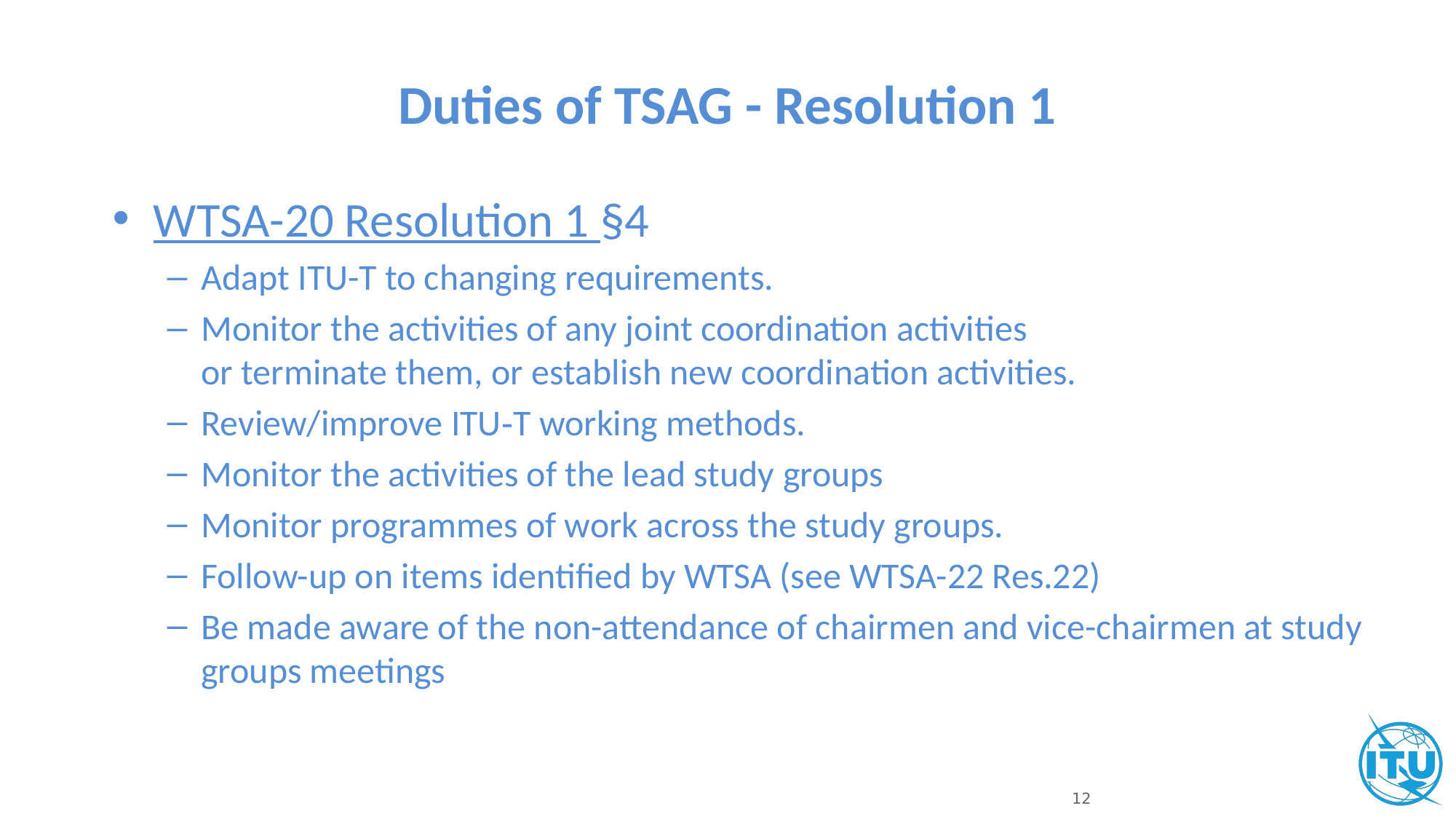

# Duties of TSAG - Resolution 1
WTSA-20 Resolution 1 §4
Adapt ITU-T to changing requirements.
Monitor the activities of any joint coordination activities
or terminate them, or establish new coordination activities.
Review/improve ITU‑T working methods.
Monitor the activities of the lead study groups
Monitor programmes of work across the study groups.
Follow-up on items identified by WTSA (see WTSA-22 Res.22)
Be made aware of the non-attendance of chairmen and vice-chairmen at study groups meetings
12